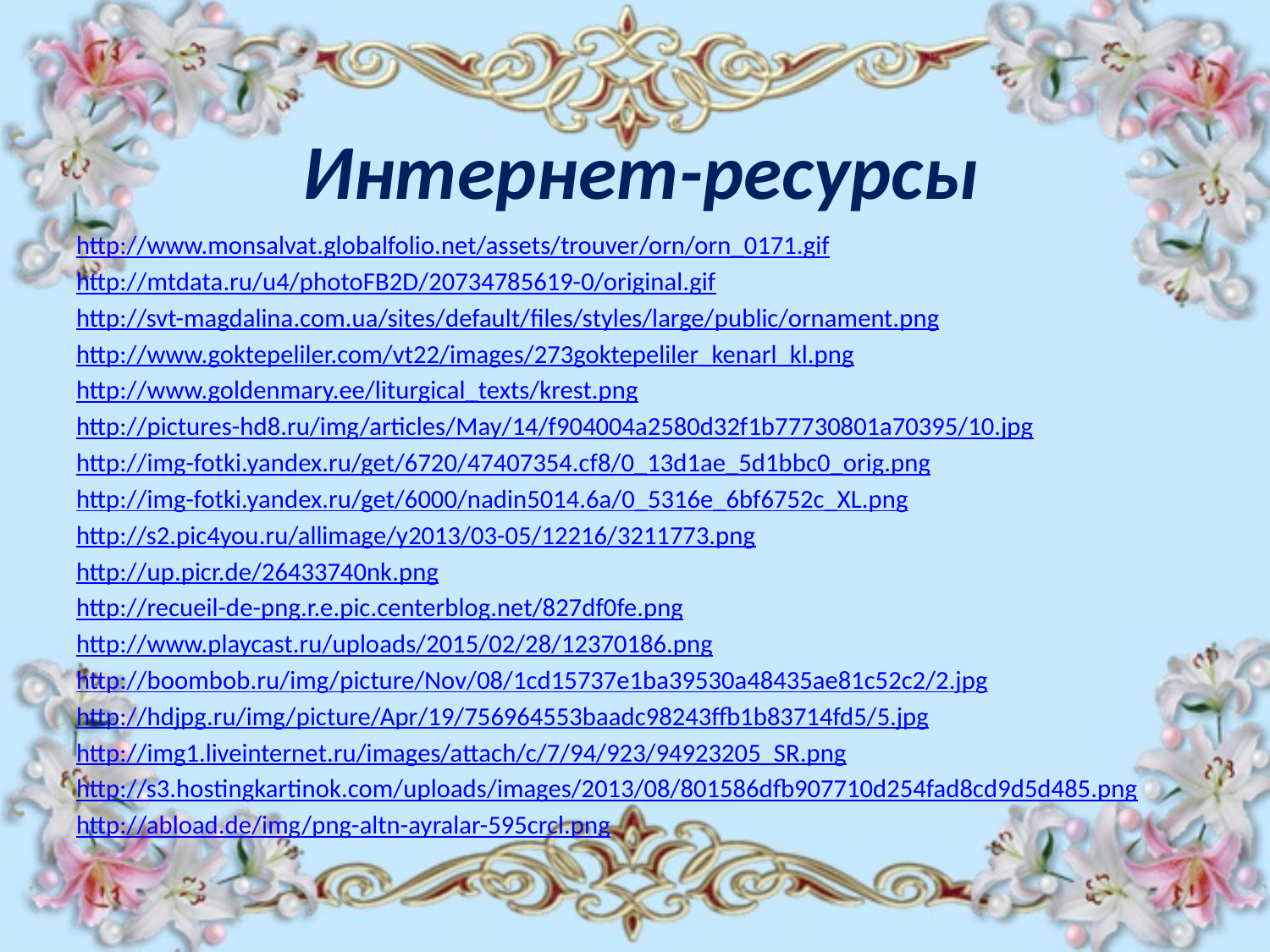

# Интернет-ресурсы
http://www.monsalvat.globalfolio.net/assets/trouver/orn/orn_0171.gif
http://mtdata.ru/u4/photoFB2D/20734785619-0/original.gif
http://svt-magdalina.com.ua/sites/default/files/styles/large/public/ornament.png
http://www.goktepeliler.com/vt22/images/273goktepeliler_kenarl_kl.png
http://www.goldenmary.ee/liturgical_texts/krest.png
http://pictures-hd8.ru/img/articles/May/14/f904004a2580d32f1b77730801a70395/10.jpg
http://img-fotki.yandex.ru/get/6720/47407354.cf8/0_13d1ae_5d1bbc0_orig.png
http://img-fotki.yandex.ru/get/6000/nadin5014.6a/0_5316e_6bf6752c_XL.png
http://s2.pic4you.ru/allimage/y2013/03-05/12216/3211773.png
http://up.picr.de/26433740nk.png
http://recueil-de-png.r.e.pic.centerblog.net/827df0fe.png
http://www.playcast.ru/uploads/2015/02/28/12370186.png
http://boombob.ru/img/picture/Nov/08/1cd15737e1ba39530a48435ae81c52c2/2.jpg
http://hdjpg.ru/img/picture/Apr/19/756964553baadc98243ffb1b83714fd5/5.jpg
http://img1.liveinternet.ru/images/attach/c/7/94/923/94923205_SR.png
http://s3.hostingkartinok.com/uploads/images/2013/08/801586dfb907710d254fad8cd9d5d485.png
http://abload.de/img/png-altn-ayralar-595crcl.png